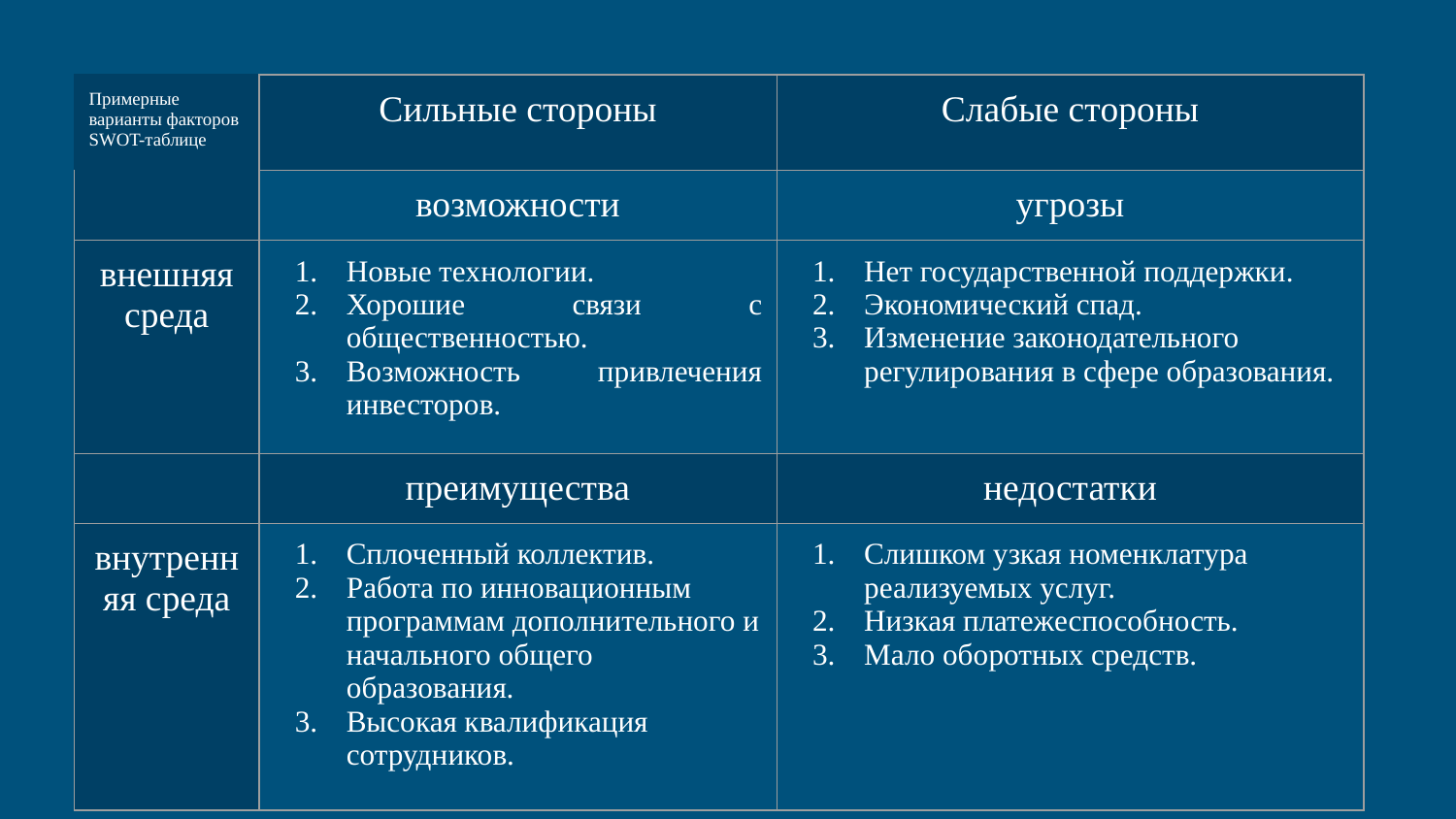

| Примерные варианты факторов SWOT-таблице | Сильные стороны | Слабые стороны |
| --- | --- | --- |
|  | возможности | угрозы |
| внешняя среда | Новые технологии. Хорошие связи с общественностью. Возможность привлечения инвесторов. | Нет государственной поддержки. Экономический спад. Изменение законодательного регулирования в сфере образования. |
|  | преимущества | недостатки |
| внутренняя среда | Сплоченный коллектив. Работа по инновационным программам дополнительного и начального общего образования. Высокая квалификация сотрудников. | Слишком узкая номенклатура реализуемых услуг. Низкая платежеспособность. Мало оборотных средств. |
# Таблица SWOT